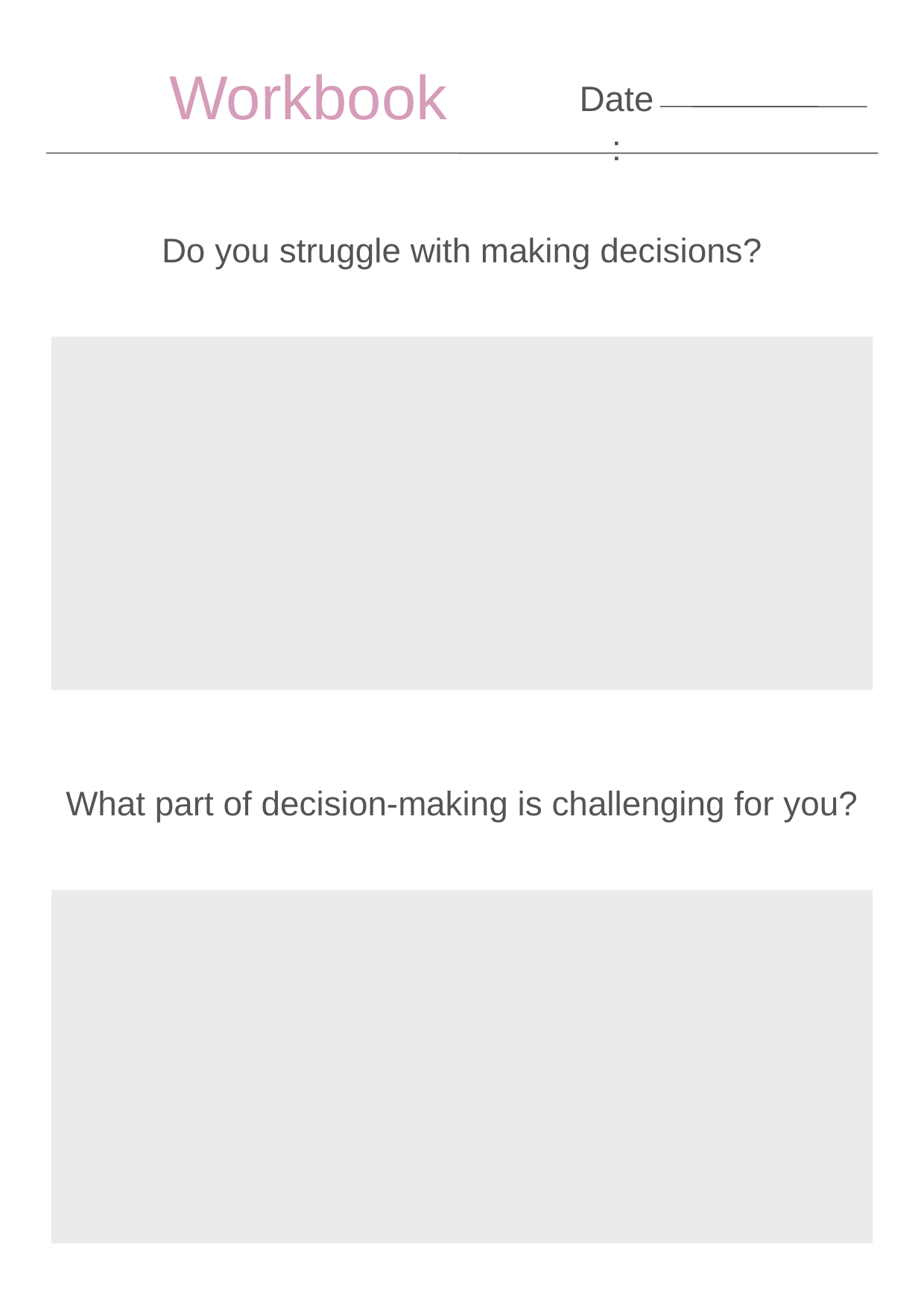

Workbook
Date:

Do you struggle with making decisions?

What part of decision-making is challenging for you?